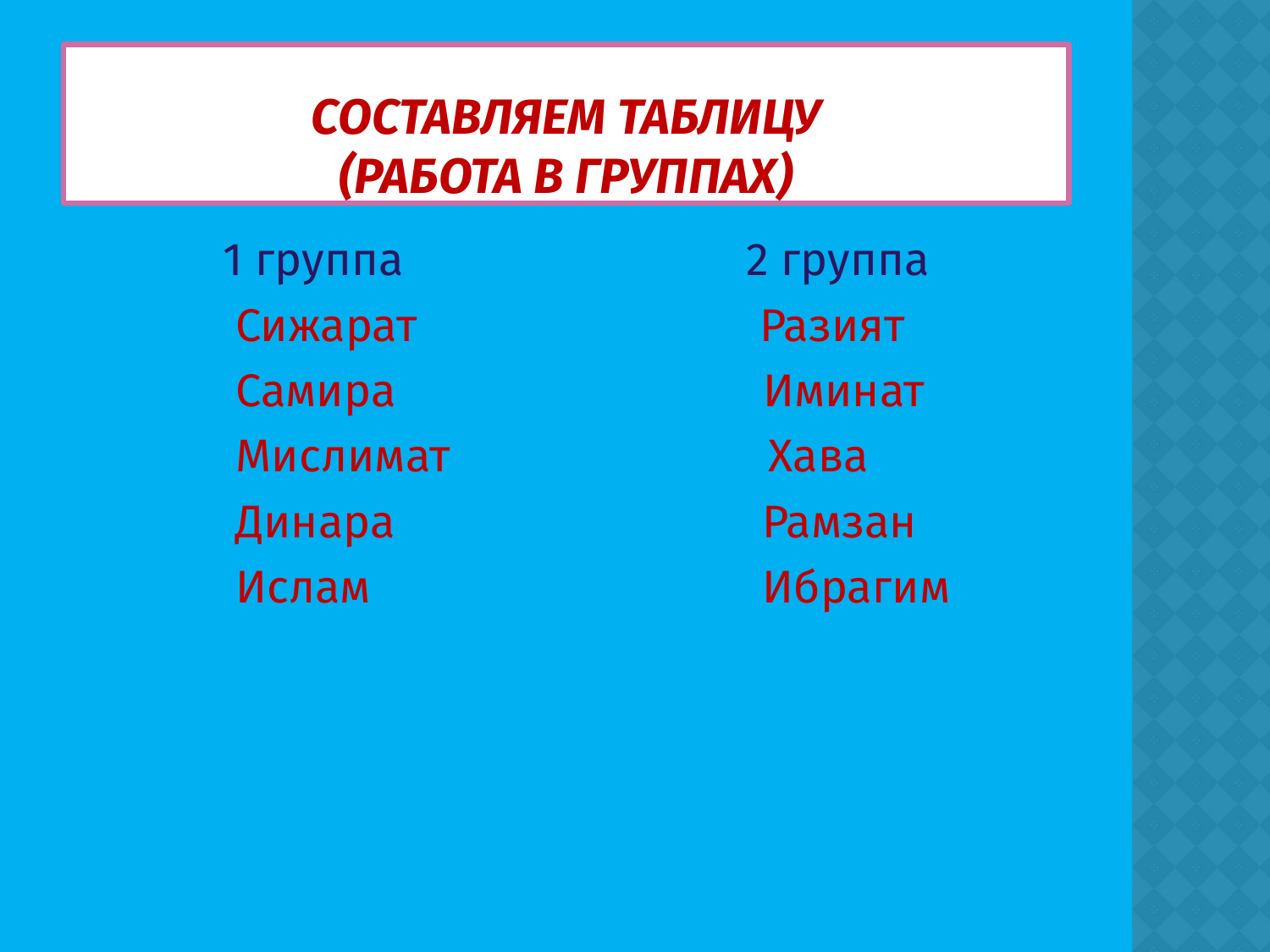

# Составляем таблицу (работа в группах)
            1 группа                            2 группа
             Сижарат                            Разият
             Самира                              Иминат
             Мислимат                          Хава
             Динара                              Рамзан
             Ислам                                Ибрагим